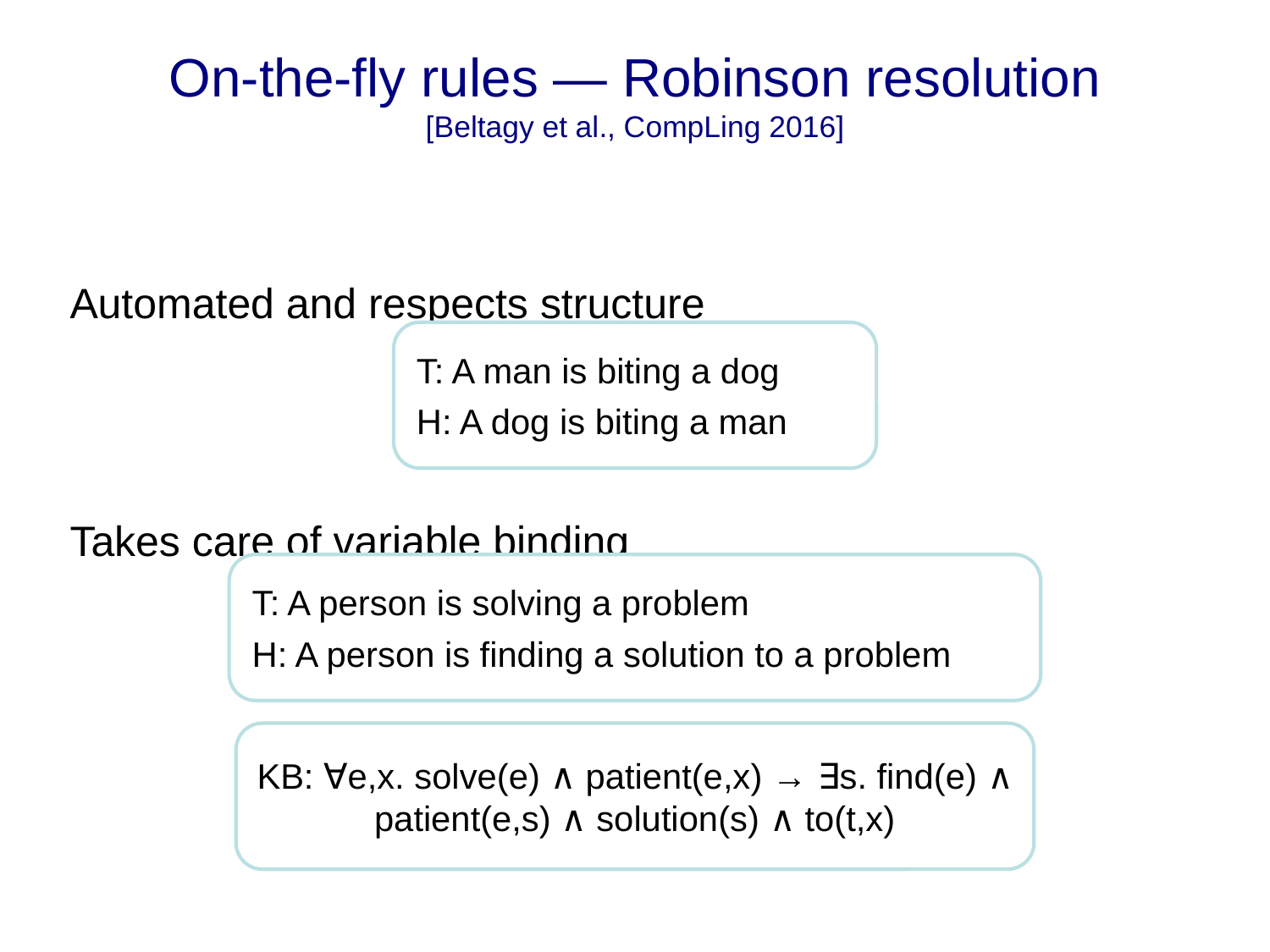

# On-the-fly rules — Robinson resolution
[Beltagy et al., CompLing 2016]
Automated and respects structure

Takes care of variable binding

T: A man is biting a dog
H: A dog is biting a man
T: A person is solving a problem
H: A person is finding a solution to a problem
KB: ∀e,x. solve(e) ∧ patient(e,x) → ∃s. find(e) ∧ patient(e,s) ∧ solution(s) ∧ to(t,x)
38